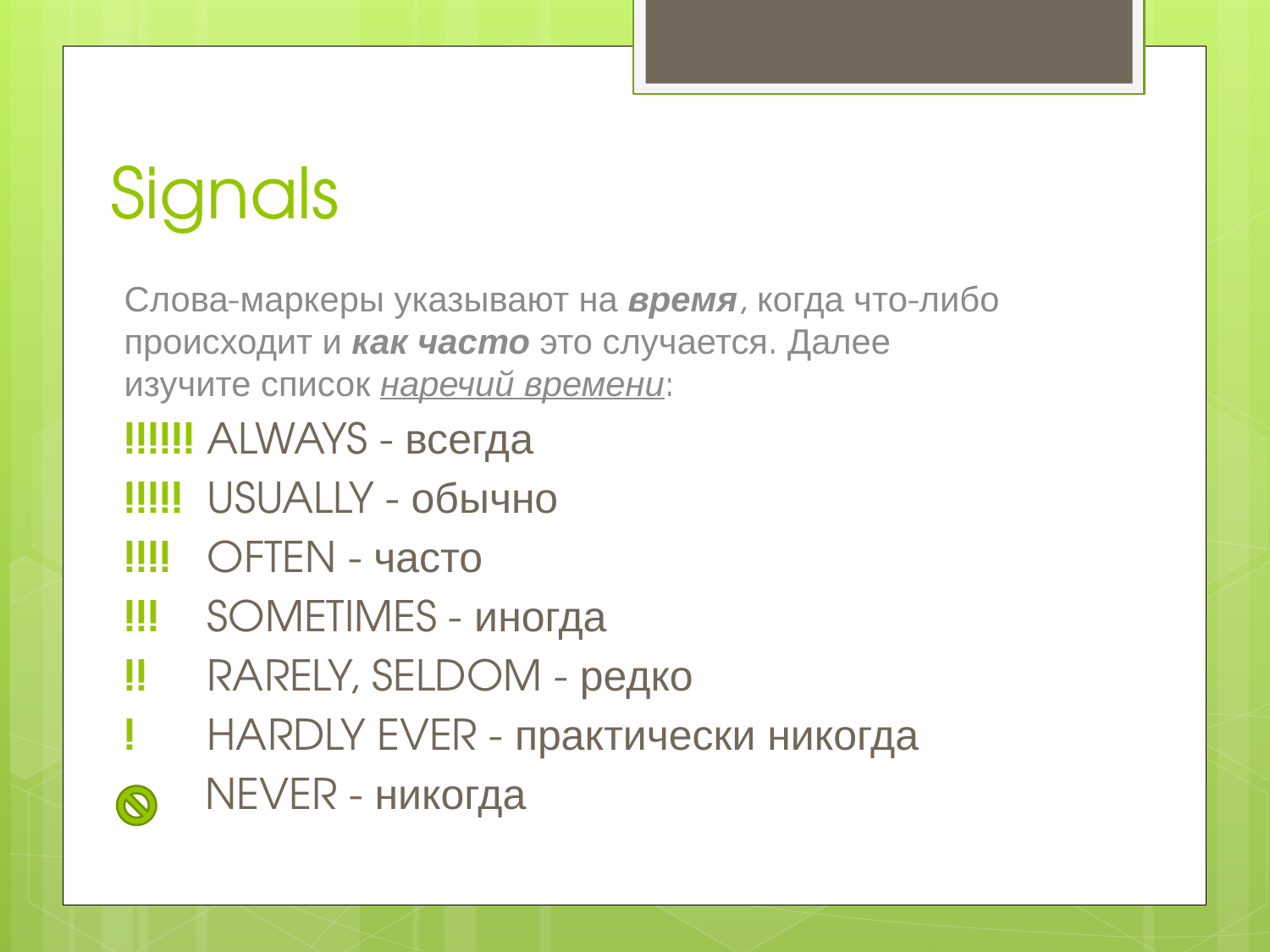

# Signals
Слова-маркеры указывают на время, когда что-либо происходит и как часто это случается. Далее изучите список наречий времени:
!!!!!! ALWAYS - всегда
!!!!!  USUALLY - обычно
!!!!   OFTEN - часто
!!!    SOMETIMES - иногда
!!     RARELY, SELDOM - редко
!      HARDLY EVER - практически никогда
       NEVER - никогда